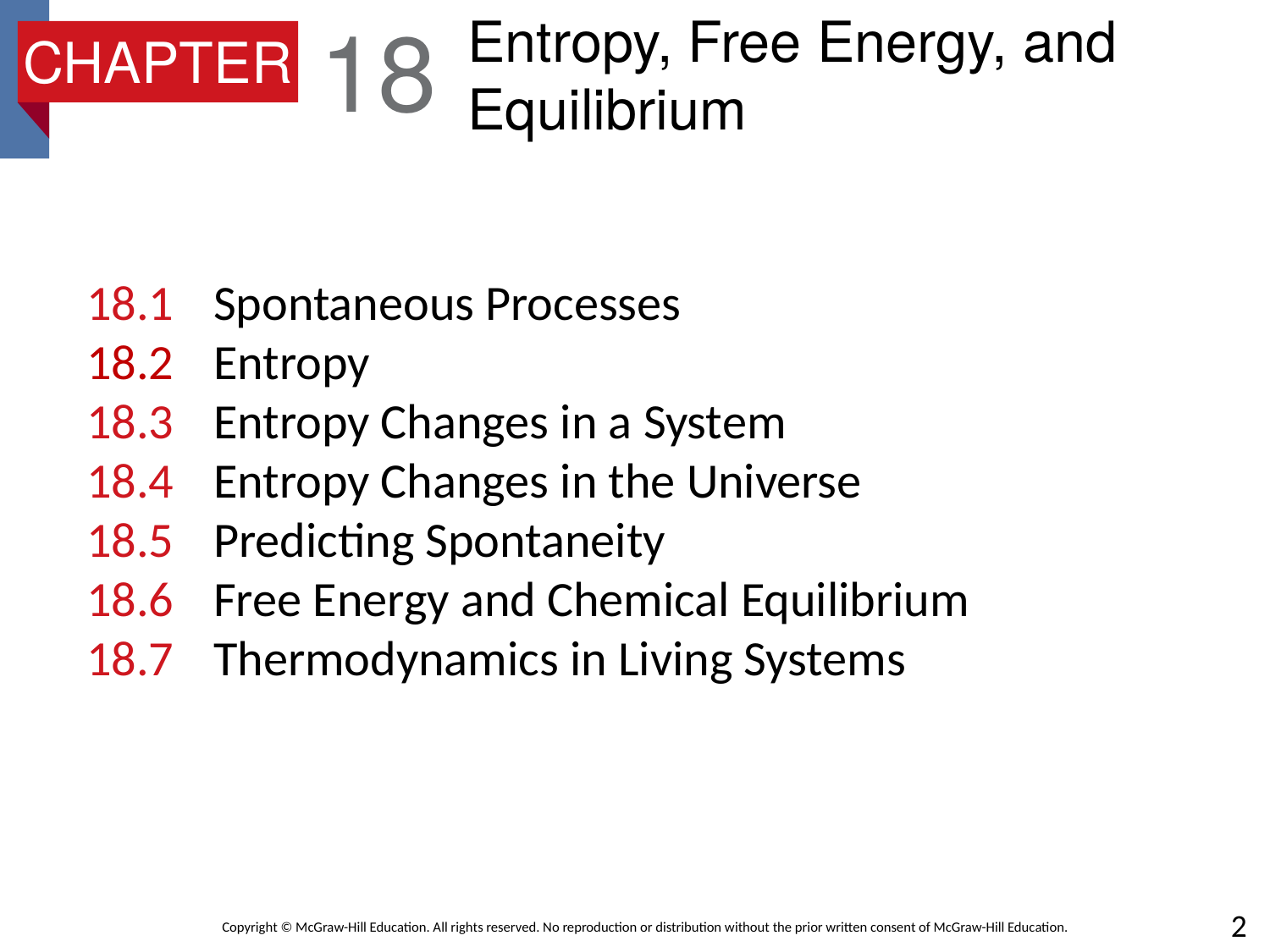

18
# Entropy, Free Energy, and Equilibrium
CHAPTER
18.1	Spontaneous Processes
18.2	Entropy
18.3	Entropy Changes in a System
18.4	Entropy Changes in the Universe
18.5	Predicting Spontaneity
18.6	Free Energy and Chemical Equilibrium
18.7	Thermodynamics in Living Systems